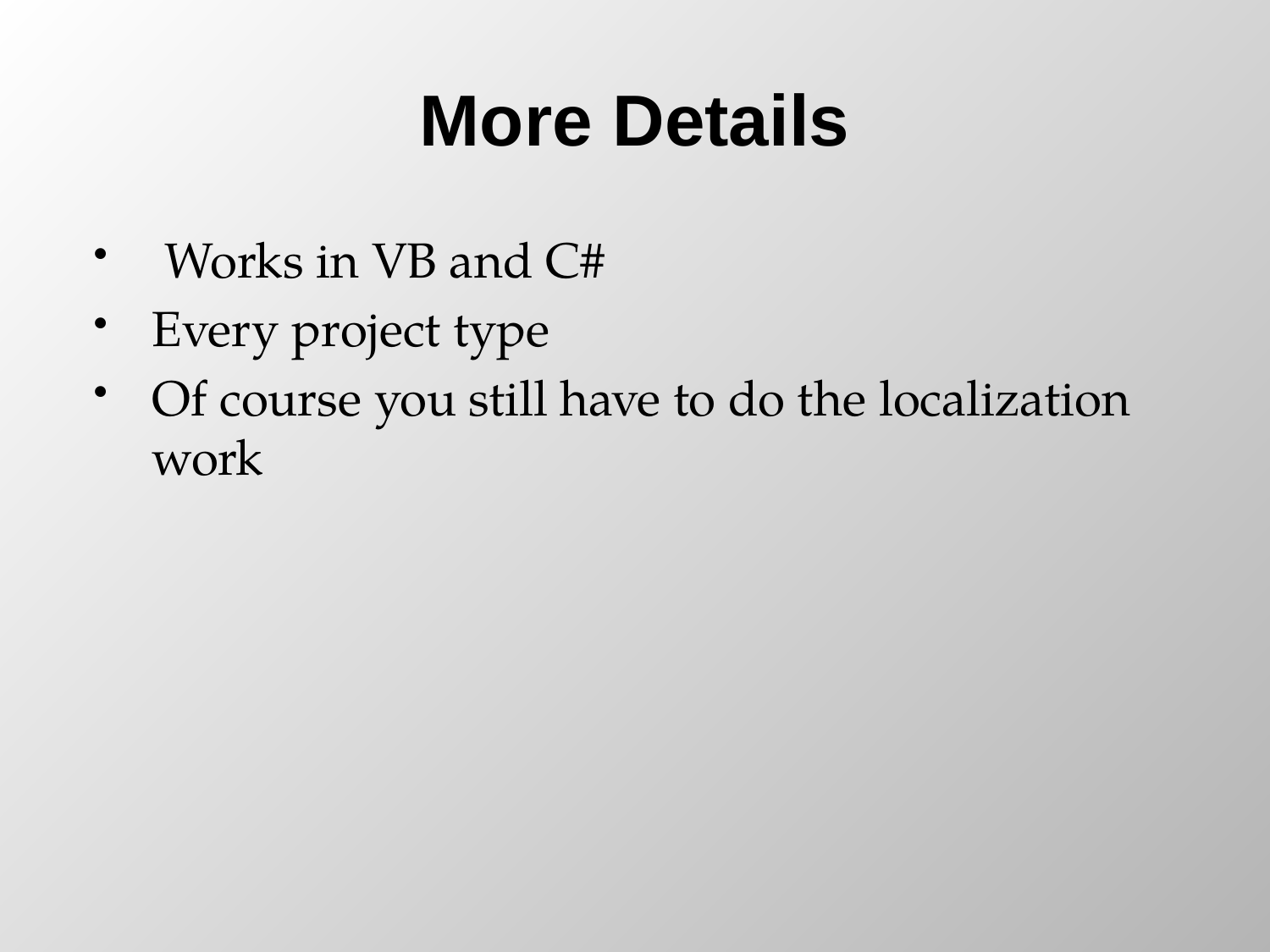

# More Details
 Works in VB and C#
Every project type
Of course you still have to do the localization work